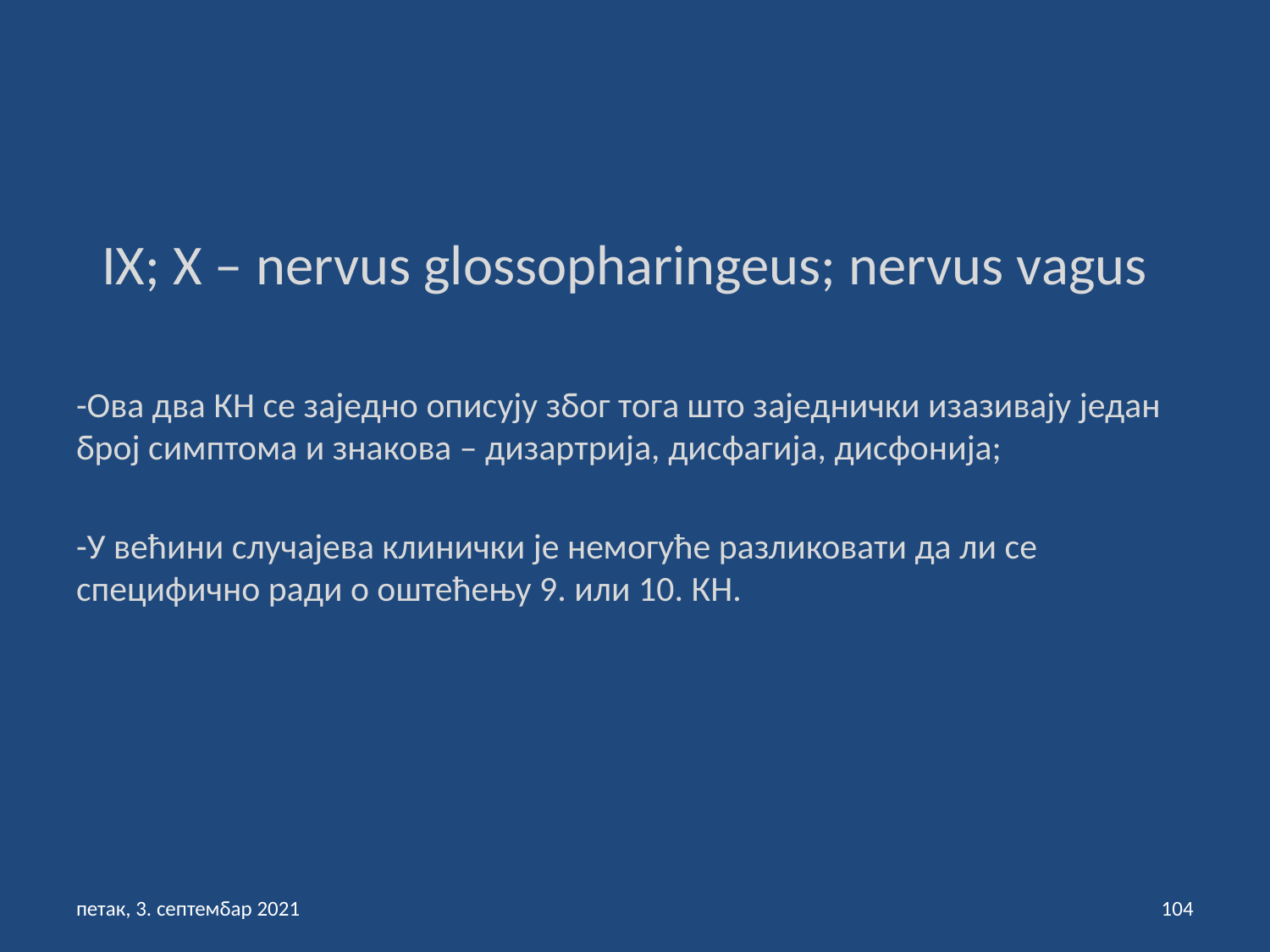

IX; X – nervus glossopharingeus; nervus vagus

-Oва два КН се заједно описују због тога што заједнички изазивају један број симптома и знакова – дизартрија, дисфагија, дисфонија;

-У већини случајева клинички је немогуће разликовати да ли се специфично ради о оштећењу 9. или 10. КН.

петак, 3. септембар 2021
104